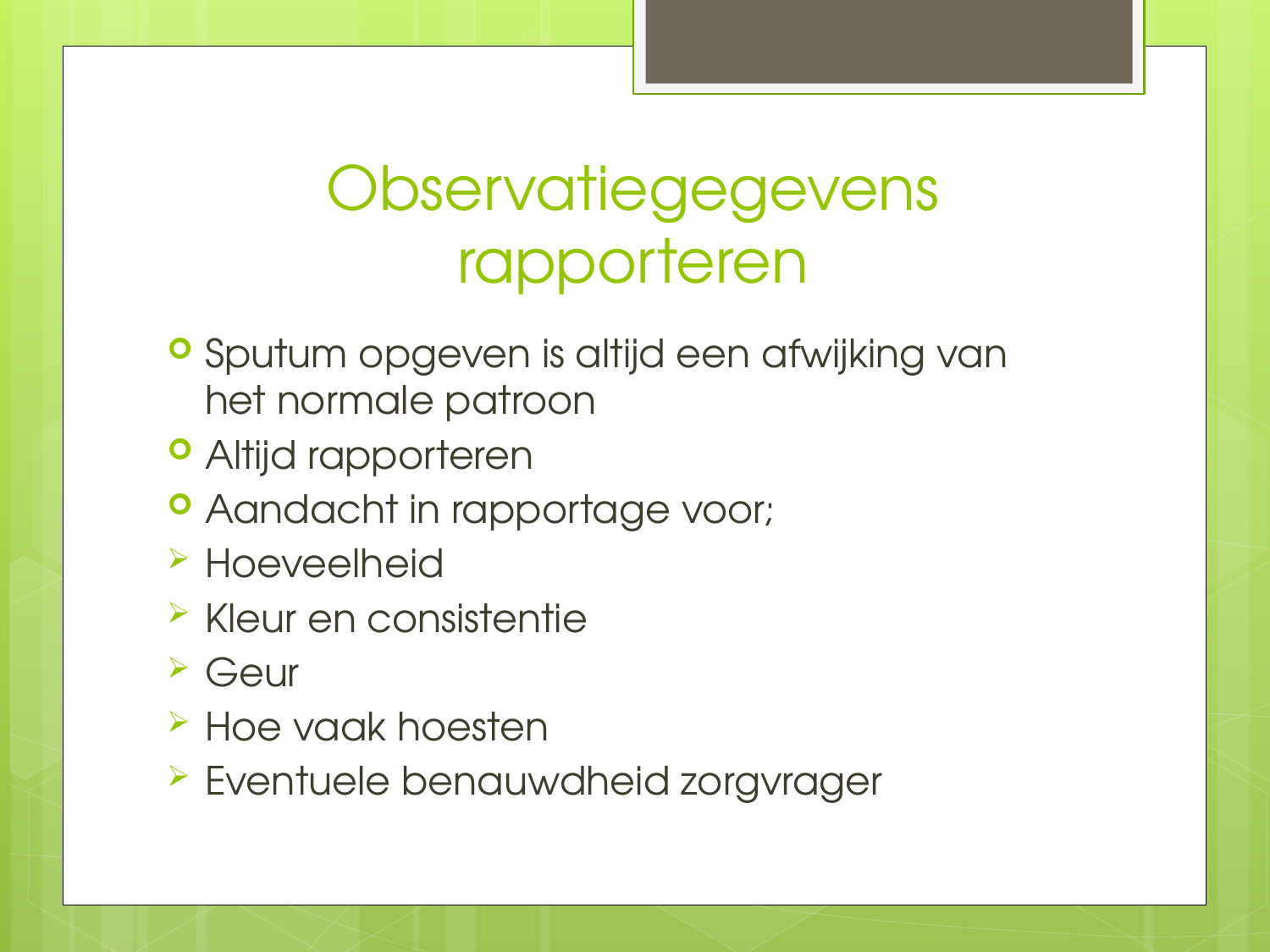

# Observatiegegevens rapporteren
Sputum opgeven is altijd een afwijking van het normale patroon
Altijd rapporteren
Aandacht in rapportage voor;
Hoeveelheid
Kleur en consistentie
Geur
Hoe vaak hoesten
Eventuele benauwdheid zorgvrager